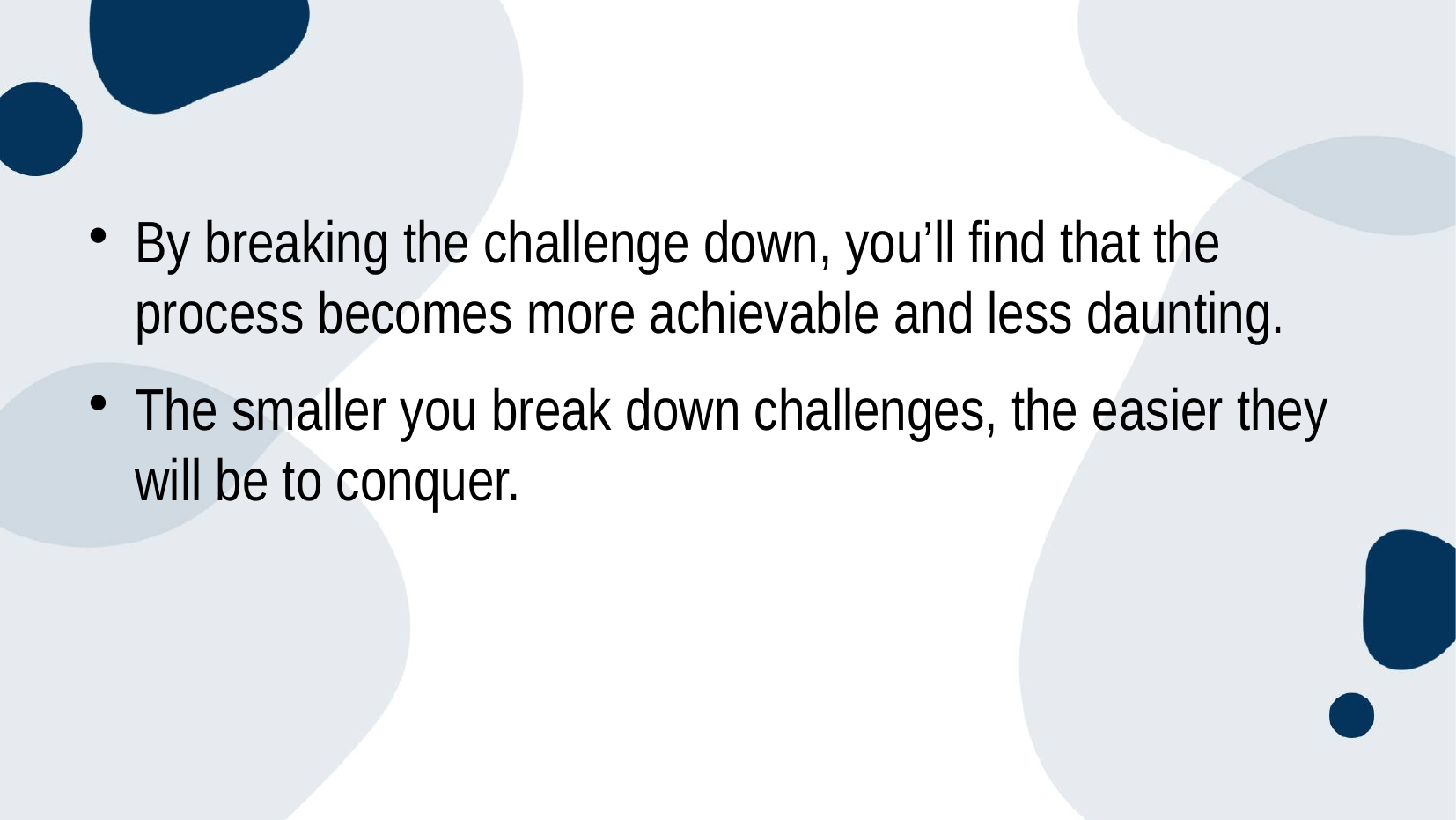

#
By breaking the challenge down, you’ll find that the process becomes more achievable and less daunting.
The smaller you break down challenges, the easier they will be to conquer.